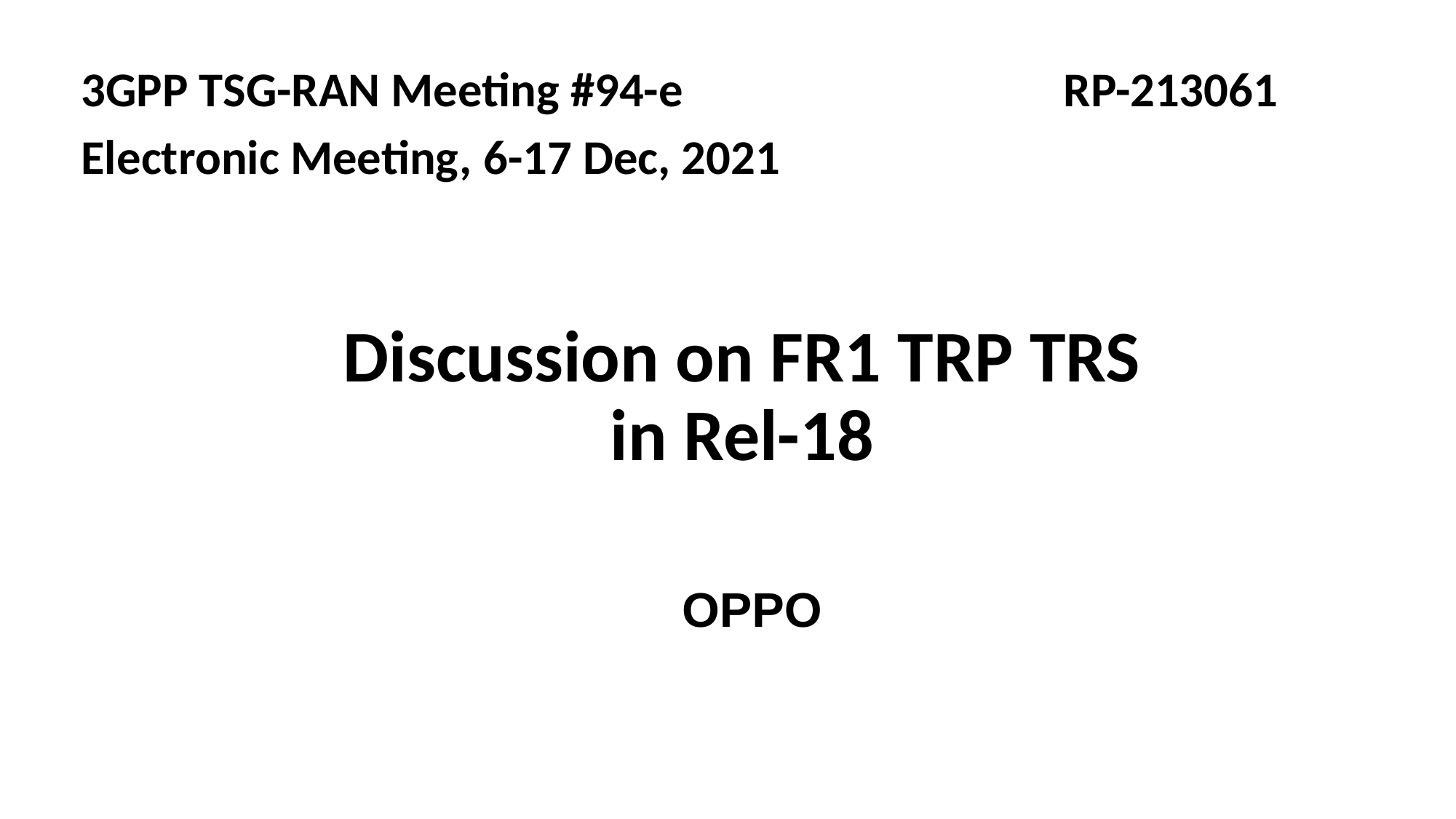

3GPP TSG-RAN Meeting #94-e	                              RP-213061
Electronic Meeting, 6-17 Dec, 2021
# Discussion on FR1 TRP TRS in Rel-18
OPPO